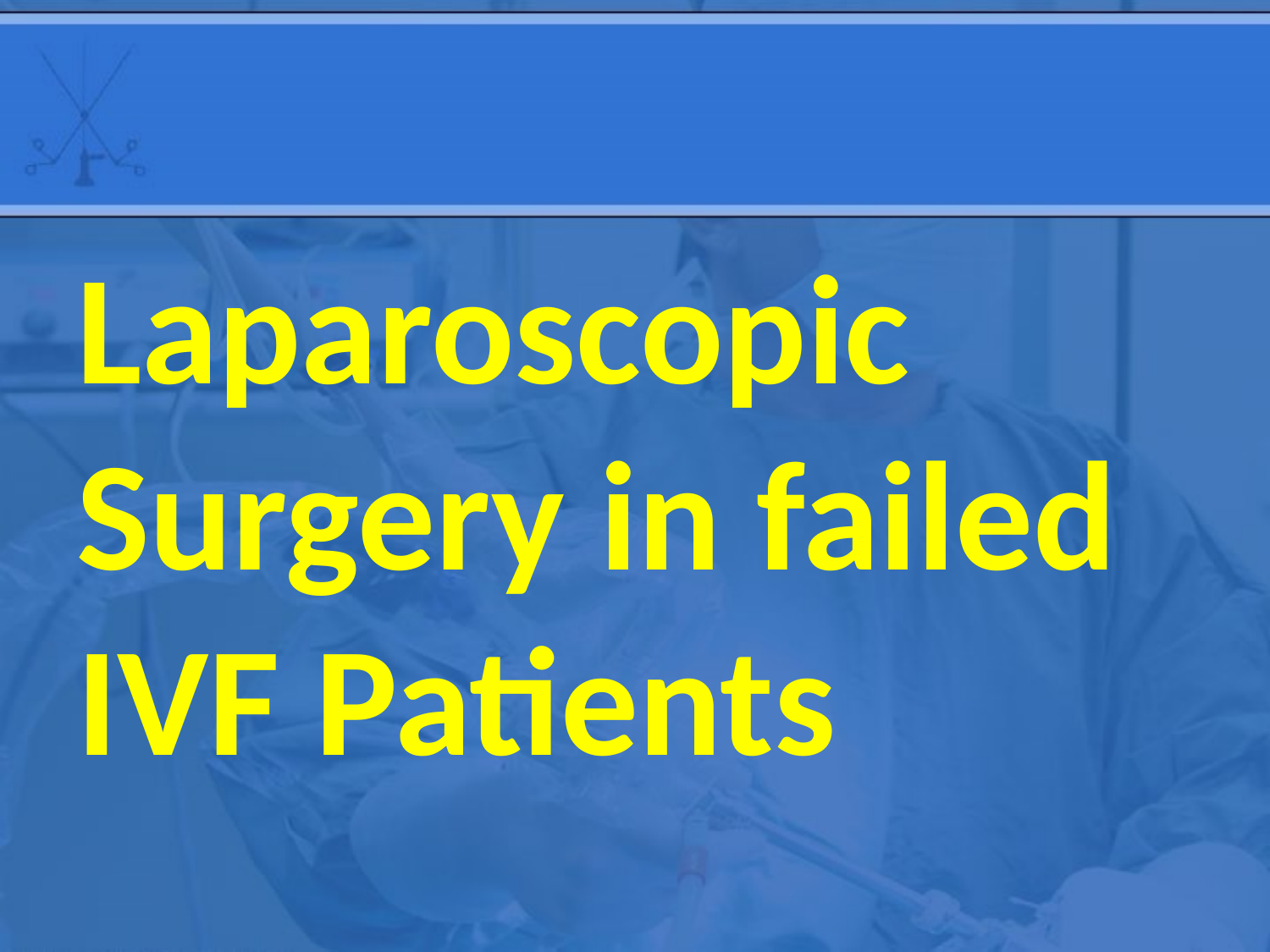

#
Laparoscopic Surgery in failed IVF Patients